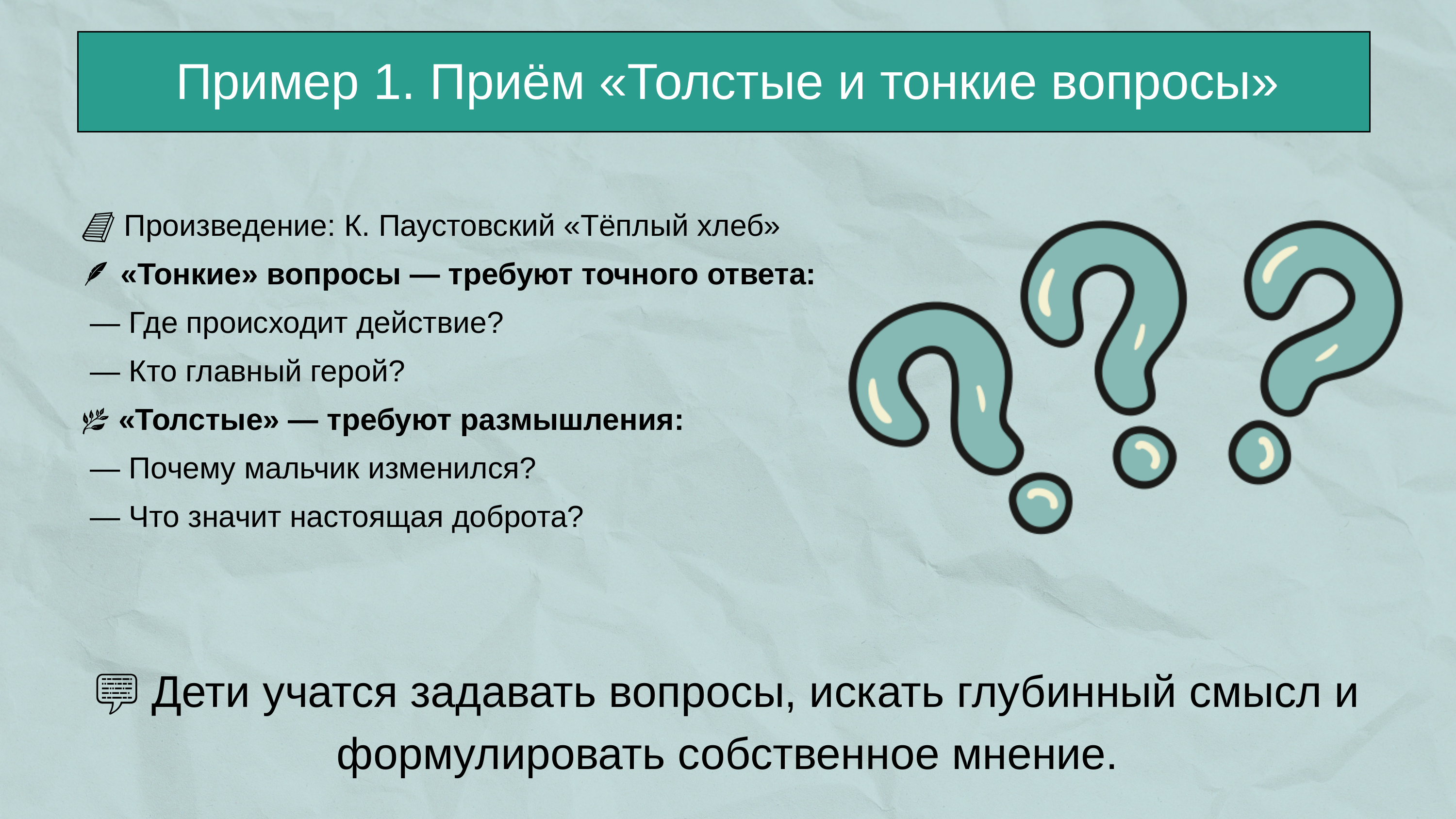

Пример 1. Приём «Толстые и тонкие вопросы»
📘 Произведение: К. Паустовский «Тёплый хлеб»
🪶 «Тонкие» вопросы — требуют точного ответа:
 — Где происходит действие?
 — Кто главный герой?
🌿 «Толстые» — требуют размышления:
 — Почему мальчик изменился?
 — Что значит настоящая доброта?

💬 Дети учатся задавать вопросы, искать глубинный смысл и формулировать собственное мнение.